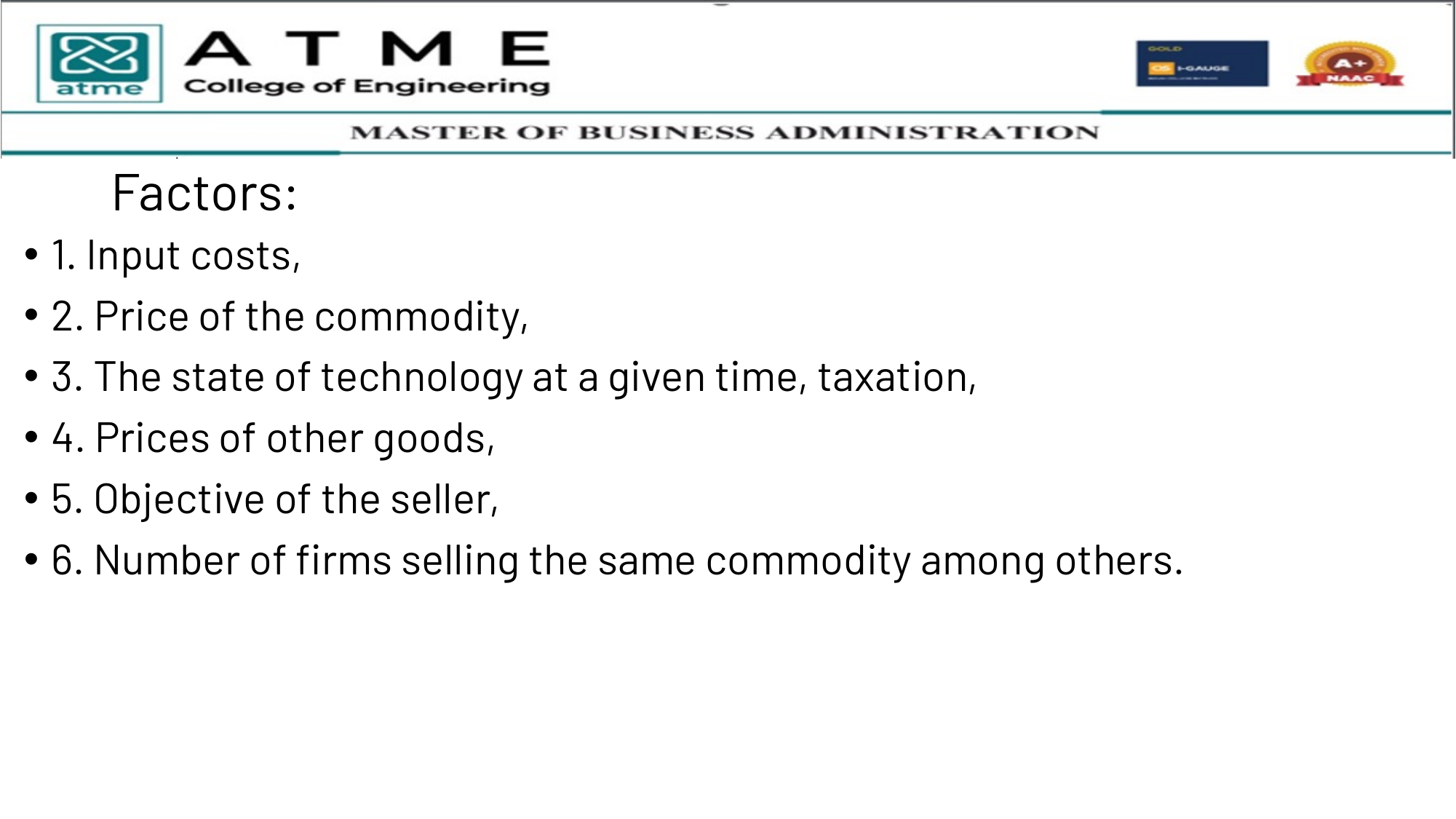

# Factors:
1. Input costs,
2. Price of the commodity,
3. The state of technology at a given time, taxation,
4. Prices of other goods,
5. Objective of the seller,
6. Number of firms selling the same commodity among others.